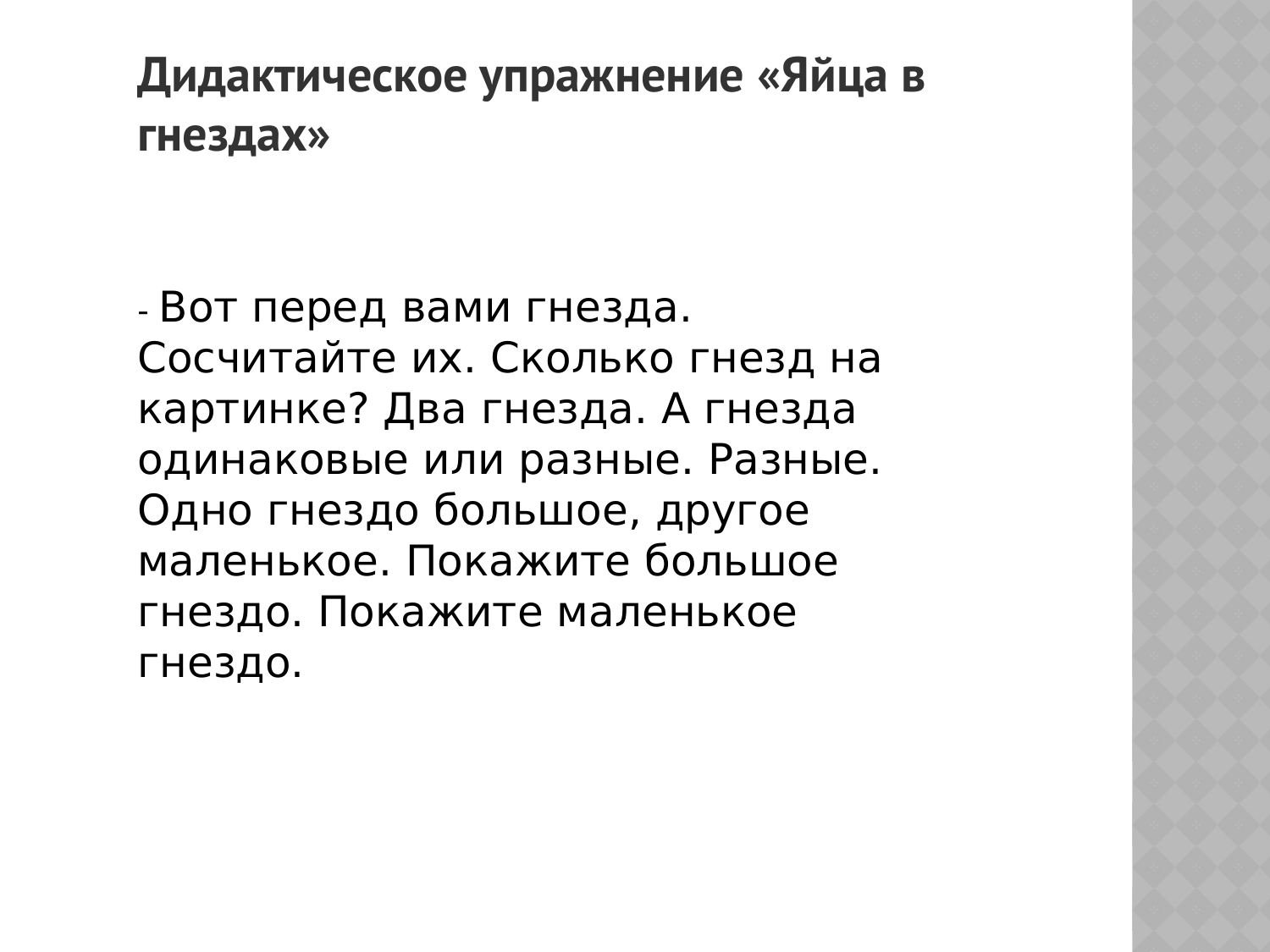

Дидактическое упражнение «Яйца в гнездах»

- Вот перед вами гнезда. Сосчитайте их. Сколько гнезд на картинке? Два гнезда. А гнезда одинаковые или разные. Разные. Одно гнездо большое, другое маленькое. Покажите большое гнездо. Покажите маленькое гнездо.